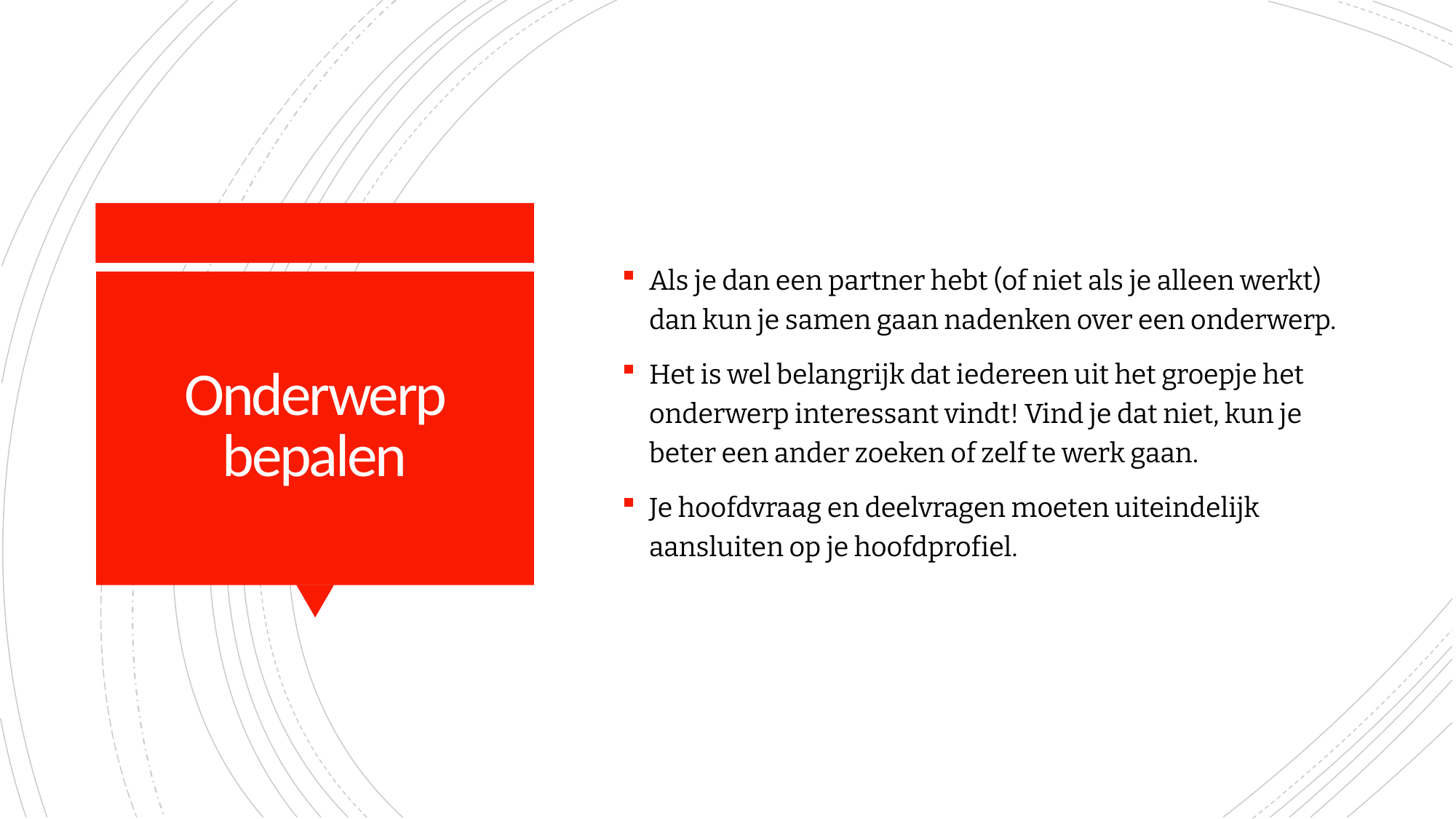

Als je dan een partner hebt (of niet als je alleen werkt) dan kun je samen gaan nadenken over een onderwerp.
Het is wel belangrijk dat iedereen uit het groepje het onderwerp interessant vindt! Vind je dat niet, kun je beter een ander zoeken of zelf te werk gaan.
Je hoofdvraag en deelvragen moeten uiteindelijk aansluiten op je hoofdprofiel.
# Onderwerp bepalen